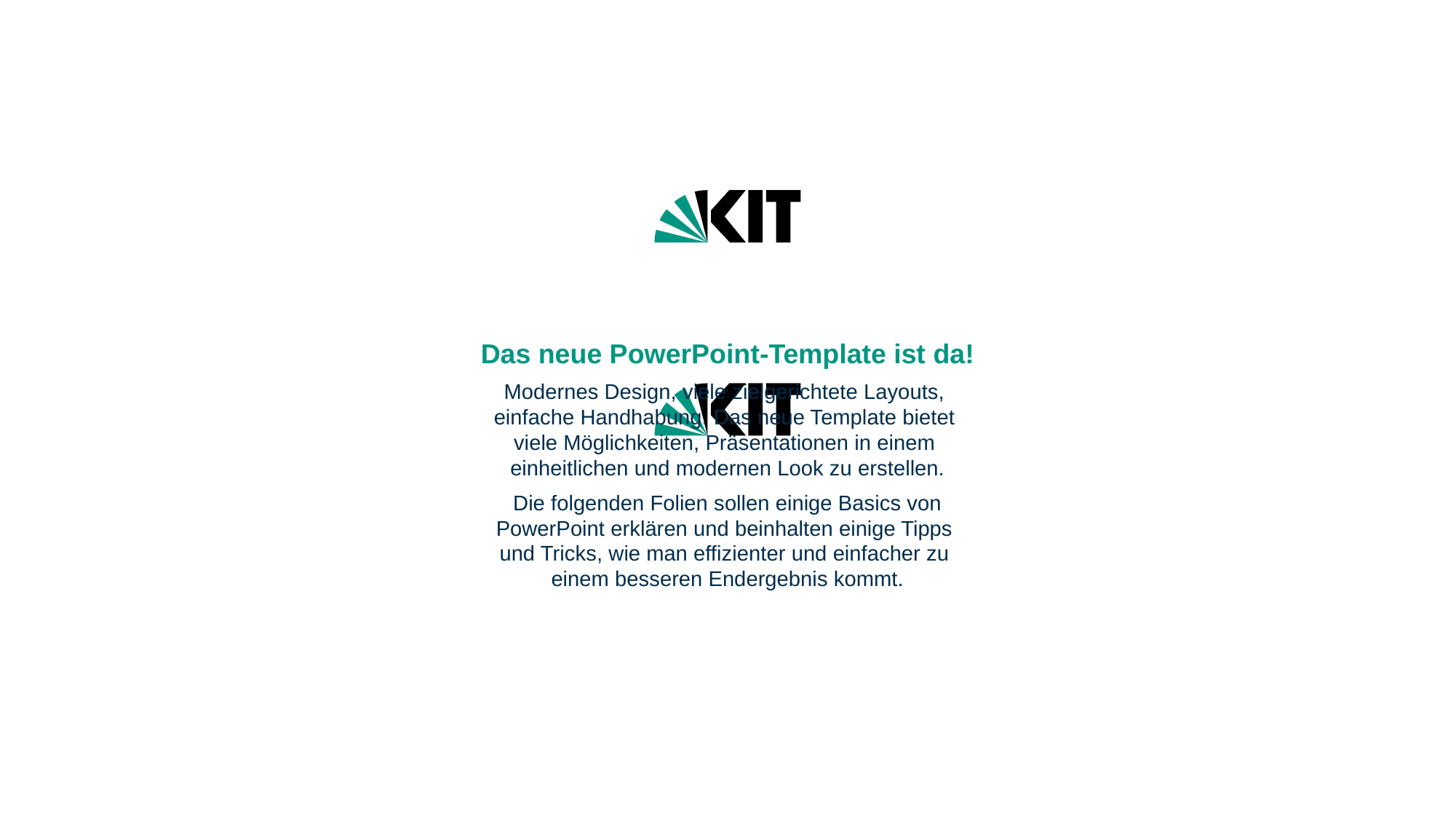

Das neue PowerPoint-Template ist da!
Modernes Design, viele zielgerichtete Layouts,
einfache Handhabung. Das neue Template bietet
viele Möglichkeiten, Präsentationen in einem
einheitlichen und modernen Look zu erstellen.
Die folgenden Folien sollen einige Basics von PowerPoint erklären und beinhalten einige Tipps
und Tricks, wie man effizienter und einfacher zu
einem besseren Endergebnis kommt.
2
16.04.2025
Vorname Name - Präsentationstitel